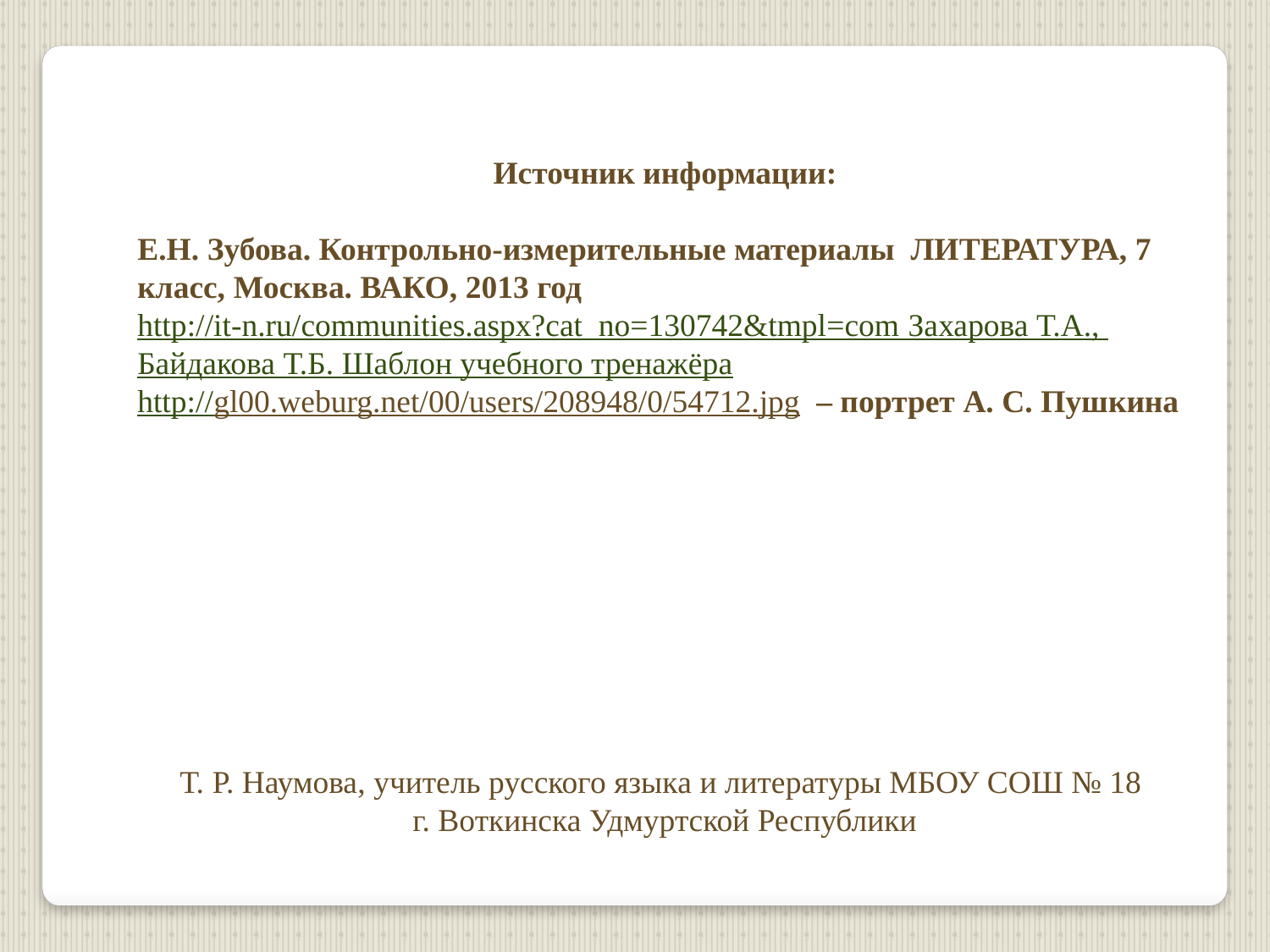

Источник информации:

Е.Н. Зубова. Контрольно-измерительные материалы  ЛИТЕРАТУРА, 7 класс, Москва. ВАКО, 2013 год
http://it-n.ru/communities.aspx?cat_no=130742&tmpl=com Захарова Т.А., Байдакова Т.Б. Шаблон учебного тренажёра
http://gl00.weburg.net/00/users/208948/0/54712.jpg  – портрет А. С. Пушкина

Т. Р. Наумова, учитель русского языка и литературы МБОУ СОШ № 18
г. Воткинска Удмуртской Республики